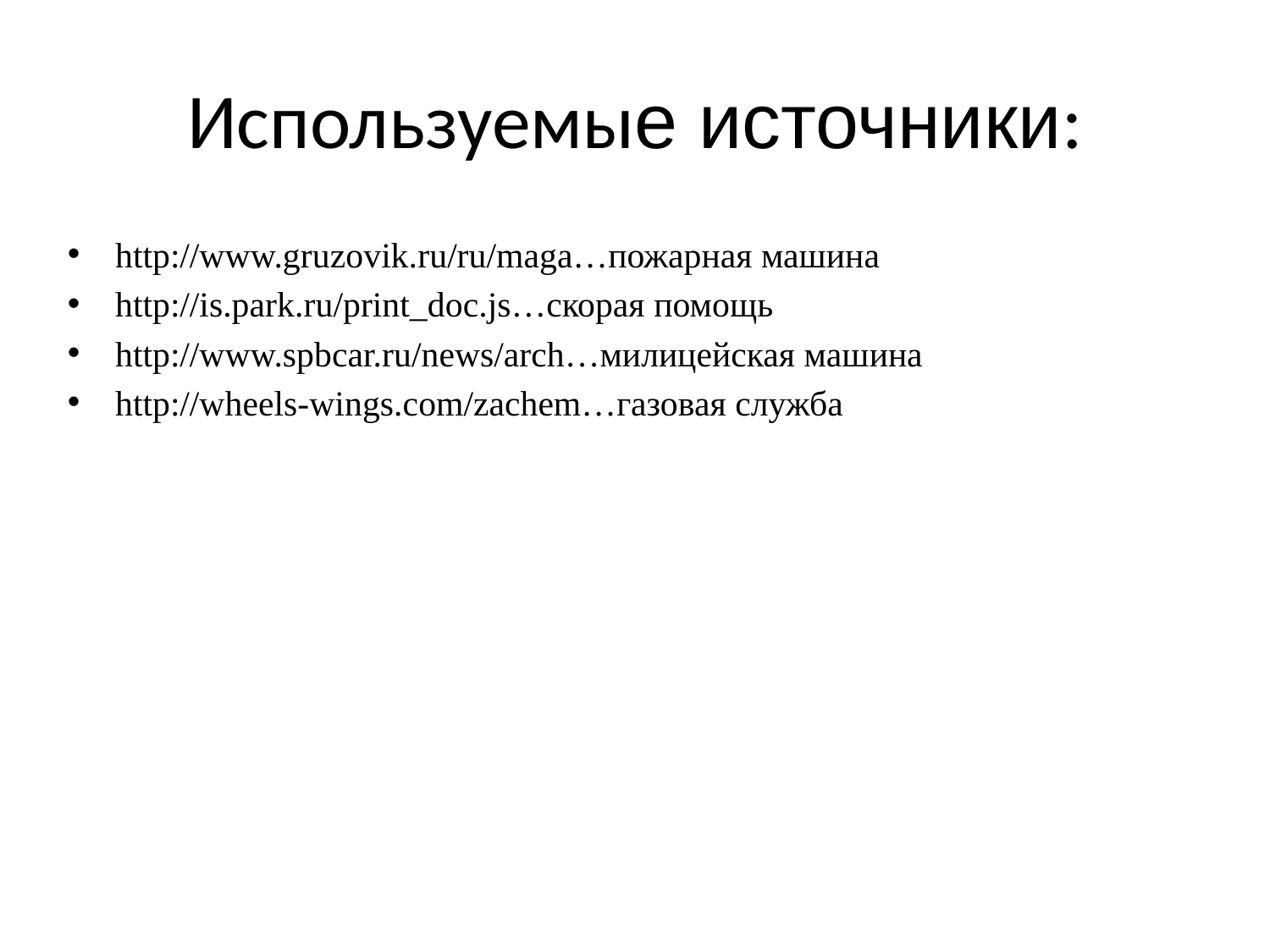

# Используемые источники:
http://www.gruzovik.ru/ru/maga…пожарная машина
http://is.park.ru/print_doc.js…скорая помощь
http://www.spbcar.ru/news/arch…милицейская машина
http://wheels-wings.com/zachem…газовая служба